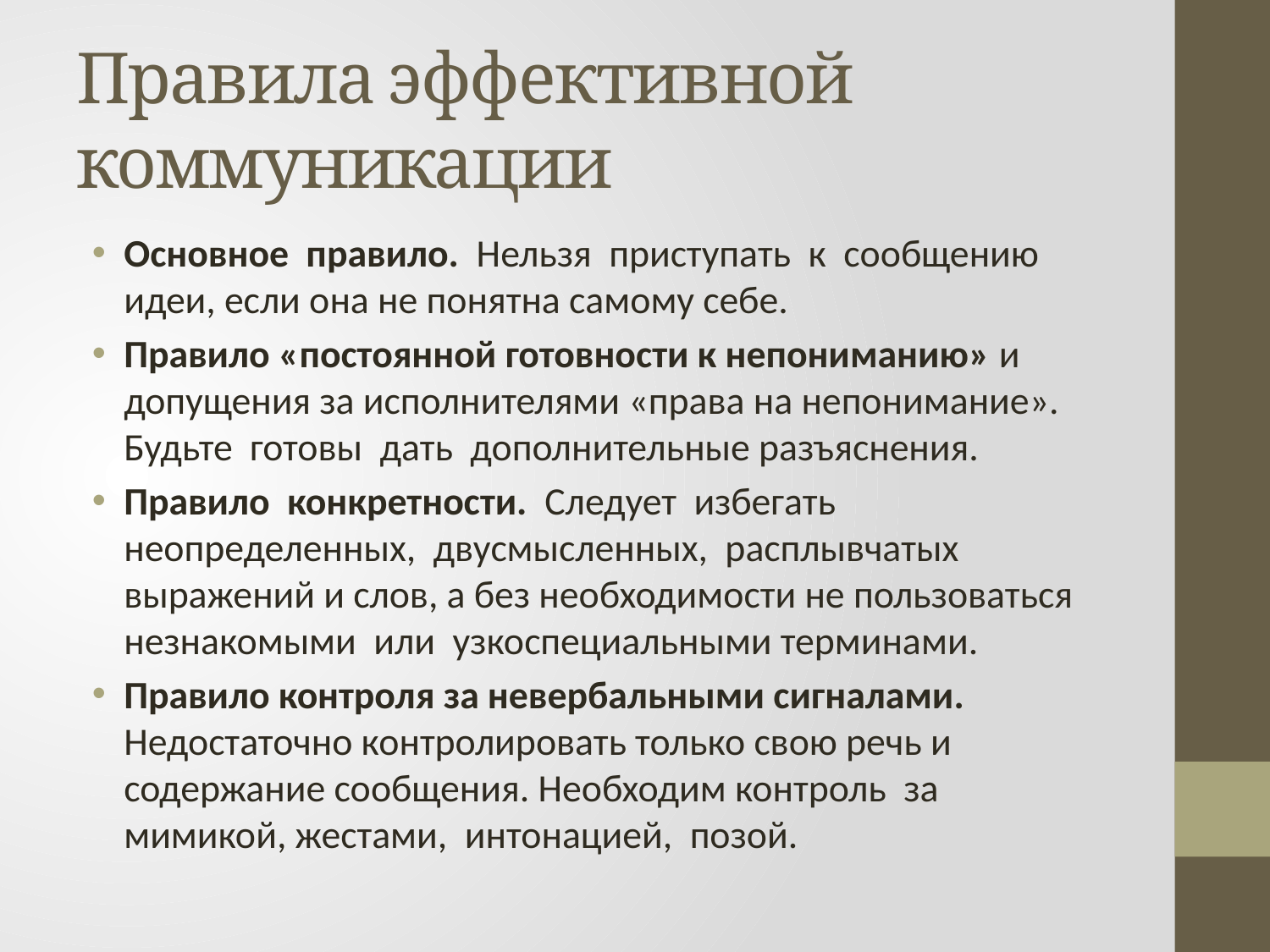

# Правила эффективной коммуникации
Основное  правило.  Нельзя  приступать  к  сообщению идеи, если она не понятна самому себе.
Правило «постоянной готовности к непониманию» и допущения за исполнителями «права на непонимание».  Будьте  готовы  дать  дополнительные разъяснения.
Правило  конкретности.  Следует  избегать неопределенных,  двусмысленных,  расплывчатых  выражений и слов, а без необходимости не пользоваться  незнакомыми  или  узкоспециальными терминами.
Правило контроля за невербальными сигналами. Недостаточно контролировать только свою речь и содержание сообщения. Необходим контроль  за мимикой, жестами,  интонацией,  позой.